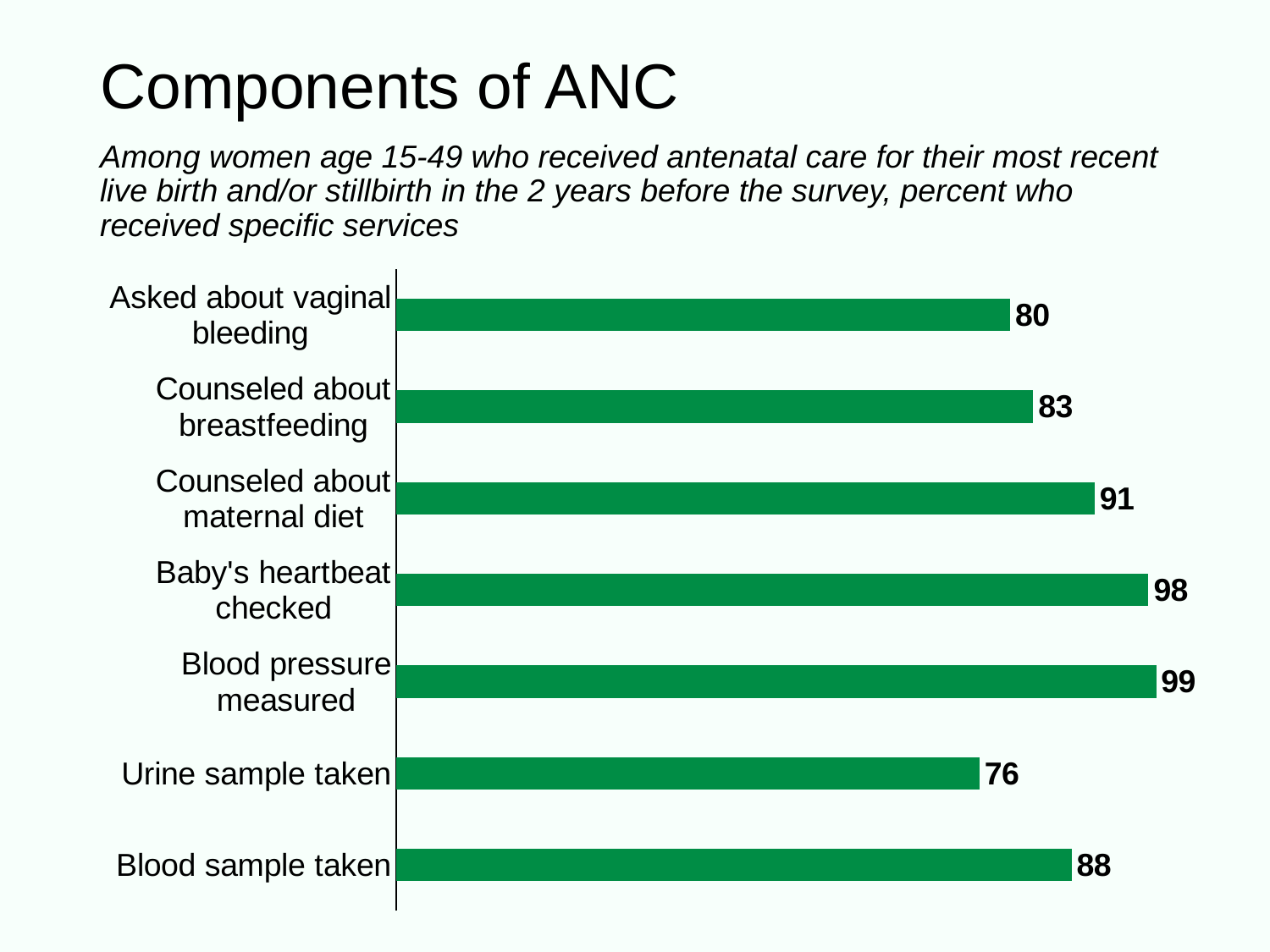

# Components of ANC
Among women age 15-49 who received antenatal care for their most recent live birth and/or stillbirth in the 2 years before the survey, percent who received specific services

### Chart

| Category | Column3 |
|---|---|
| Blood sample taken | 88.0 |
| Urine sample taken | 76.0 |
| Blood pressure measured | 99.0 |
| Baby's heartbeat checked | 98.0 |
| Counseled about maternal diet | 91.0 |
| Counseled about breastfeeding | 83.0 |
| Asked about vaginal bleeding | 80.0 |